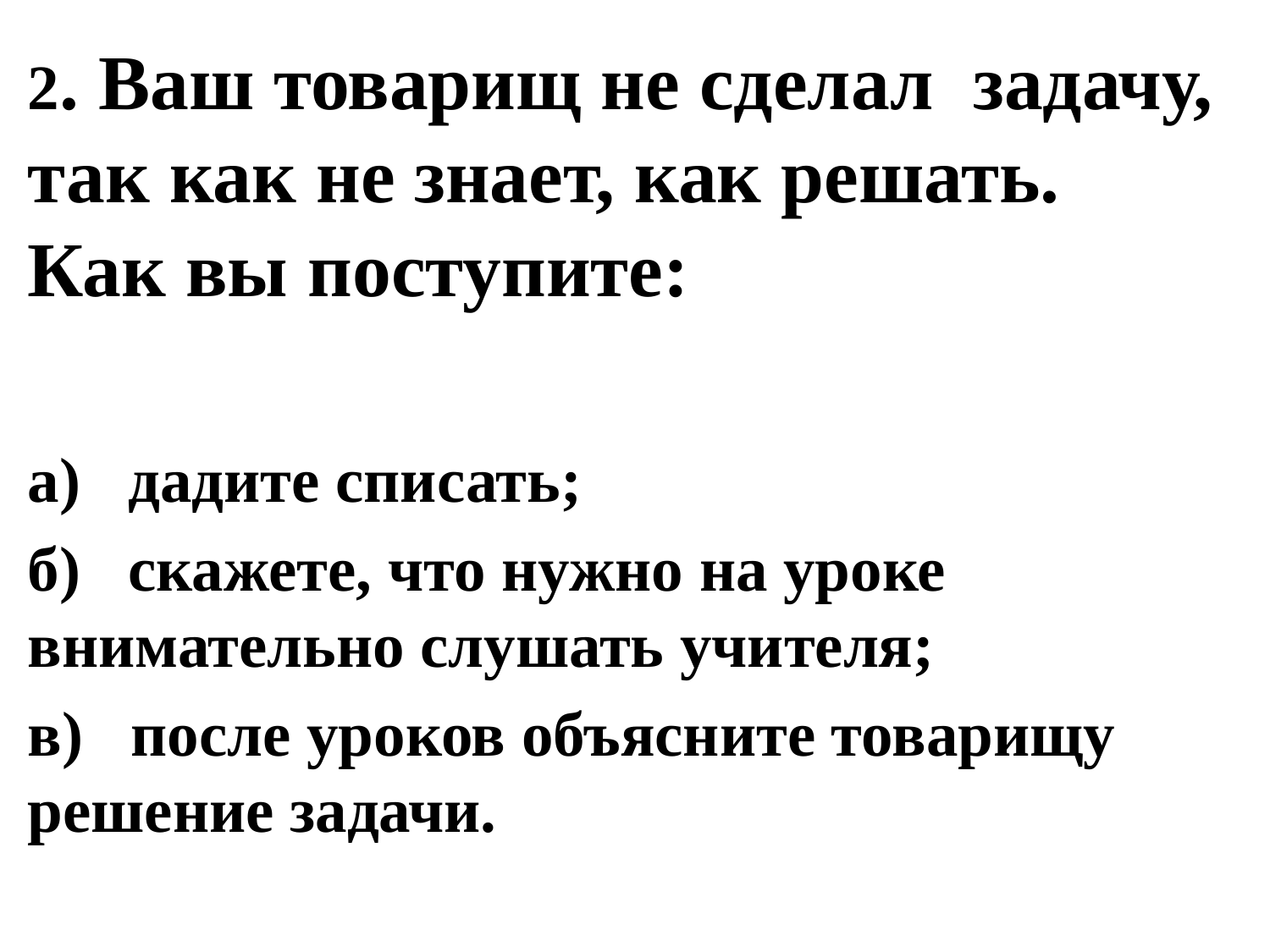

2. Ваш товарищ не сделал  задачу, так как не знает, как решать.
Как вы поступите:
а)   дадите списать;
б)   скажете, что нужно на уроке внимательно слушать учителя;
в)   после уроков объясните товарищу решение задачи.
#